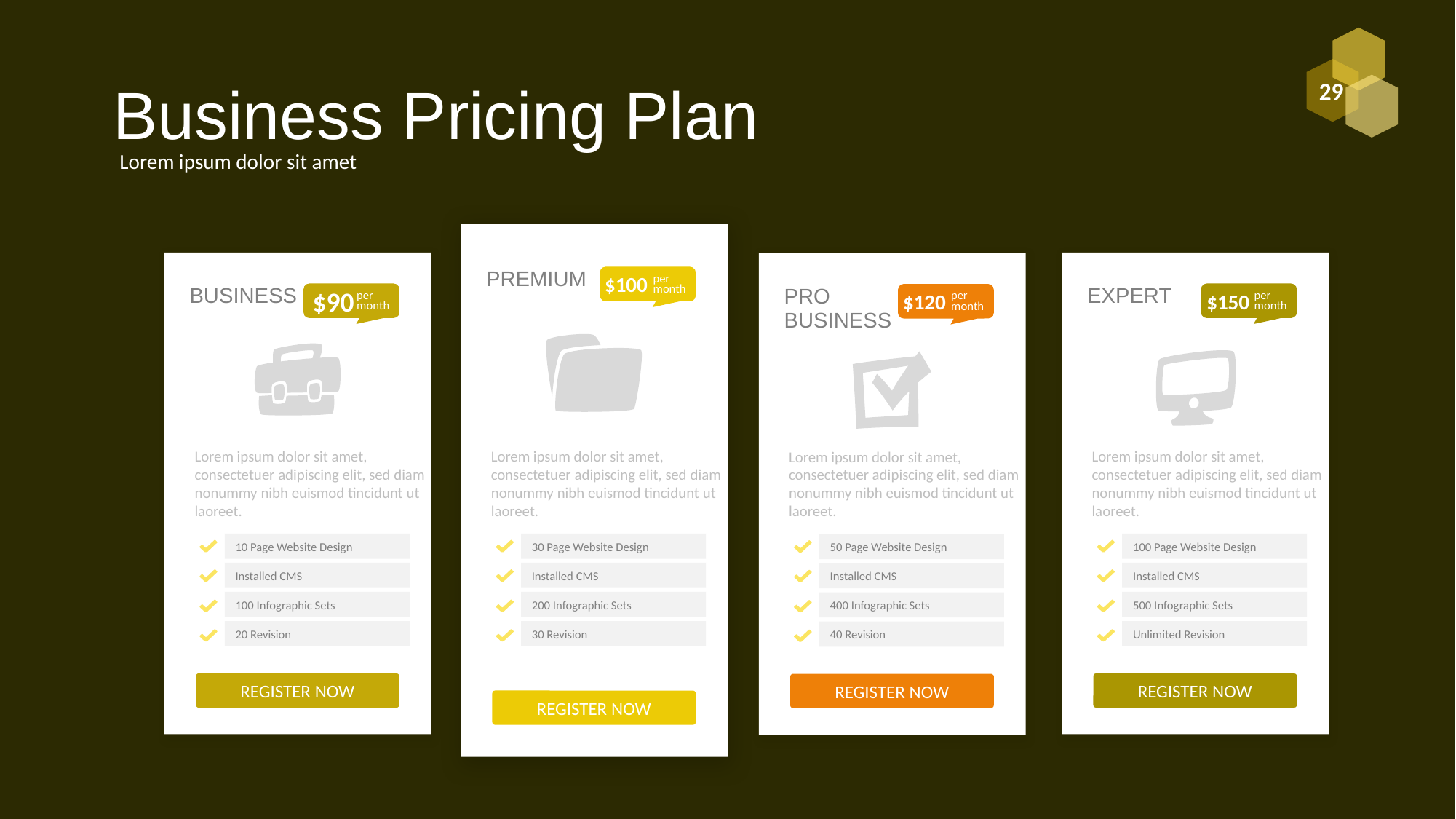

# Business Pricing Plan
Lorem ipsum dolor sit amet

PREMIUM
$100

per
month

Lorem ipsum dolor sit amet, consectetuer adipiscing elit, sed diam nonummy nibh euismod tincidunt ut laoreet.
30 Page Website Design

Installed CMS

200 Infographic Sets

30 Revision

REGISTER NOW

BUSINESS
$90

per
month

Lorem ipsum dolor sit amet, consectetuer adipiscing elit, sed diam nonummy nibh euismod tincidunt ut laoreet.
10 Page Website Design

Installed CMS

100 Infographic Sets

20 Revision

REGISTER NOW

EXPERT
$150

per
month

Lorem ipsum dolor sit amet, consectetuer adipiscing elit, sed diam nonummy nibh euismod tincidunt ut laoreet.
100 Page Website Design

Installed CMS

500 Infographic Sets

Unlimited Revision

REGISTER NOW

PRO
$120

per
BUSINESS
month

Lorem ipsum dolor sit amet, consectetuer adipiscing elit, sed diam nonummy nibh euismod tincidunt ut laoreet.
50 Page Website Design

Installed CMS

400 Infographic Sets

40 Revision

REGISTER NOW